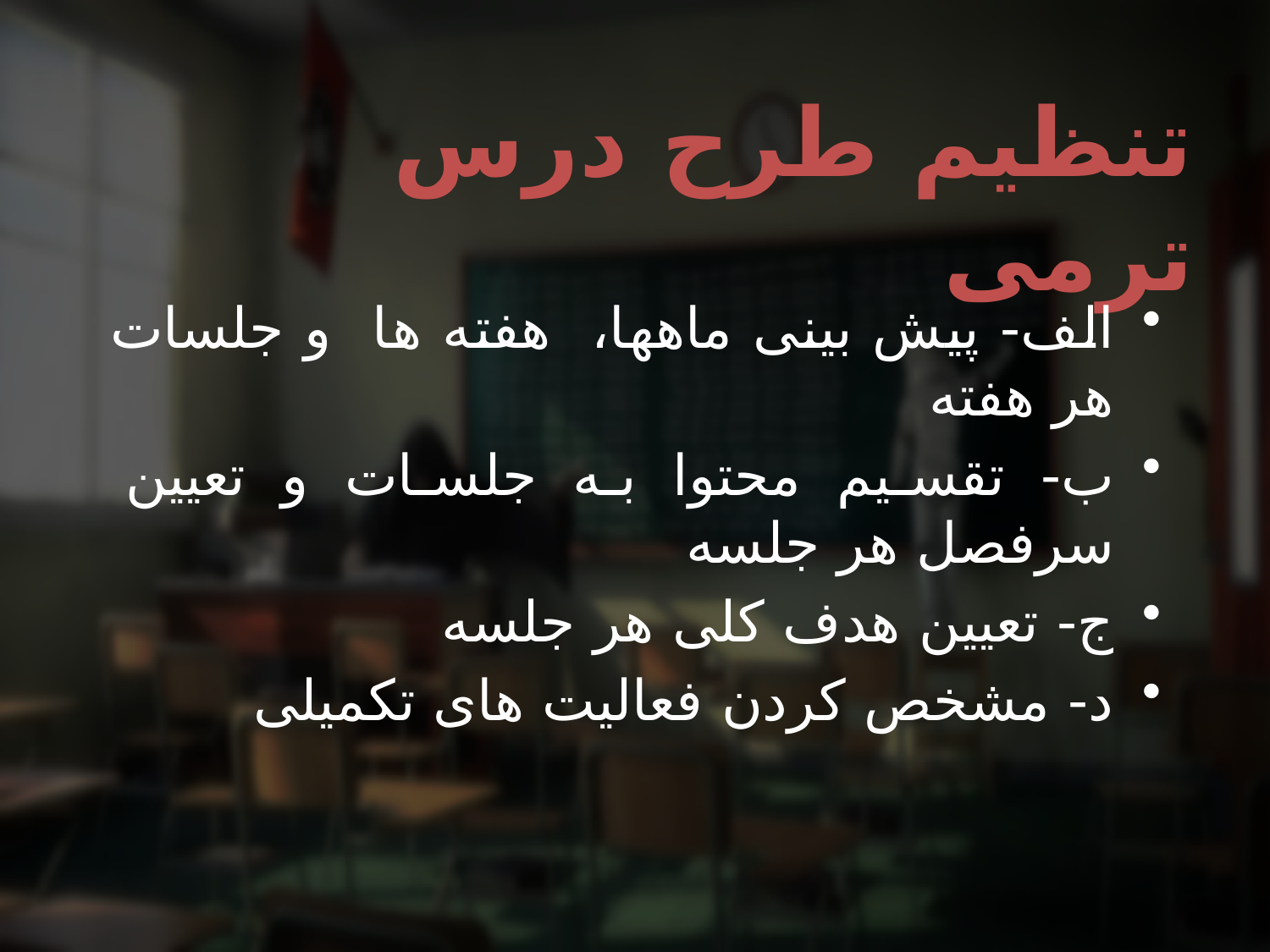

# تنظیم طرح درس ترمی
الف- پیش بینی ماهها،  هفته ها  و جلسات هر هفته
ب- تقسیم محتوا به جلسات و تعیین سرفصل هر جلسه
ج- تعیین هدف کلی هر جلسه
د- مشخص کردن فعالیت های تکمیلی